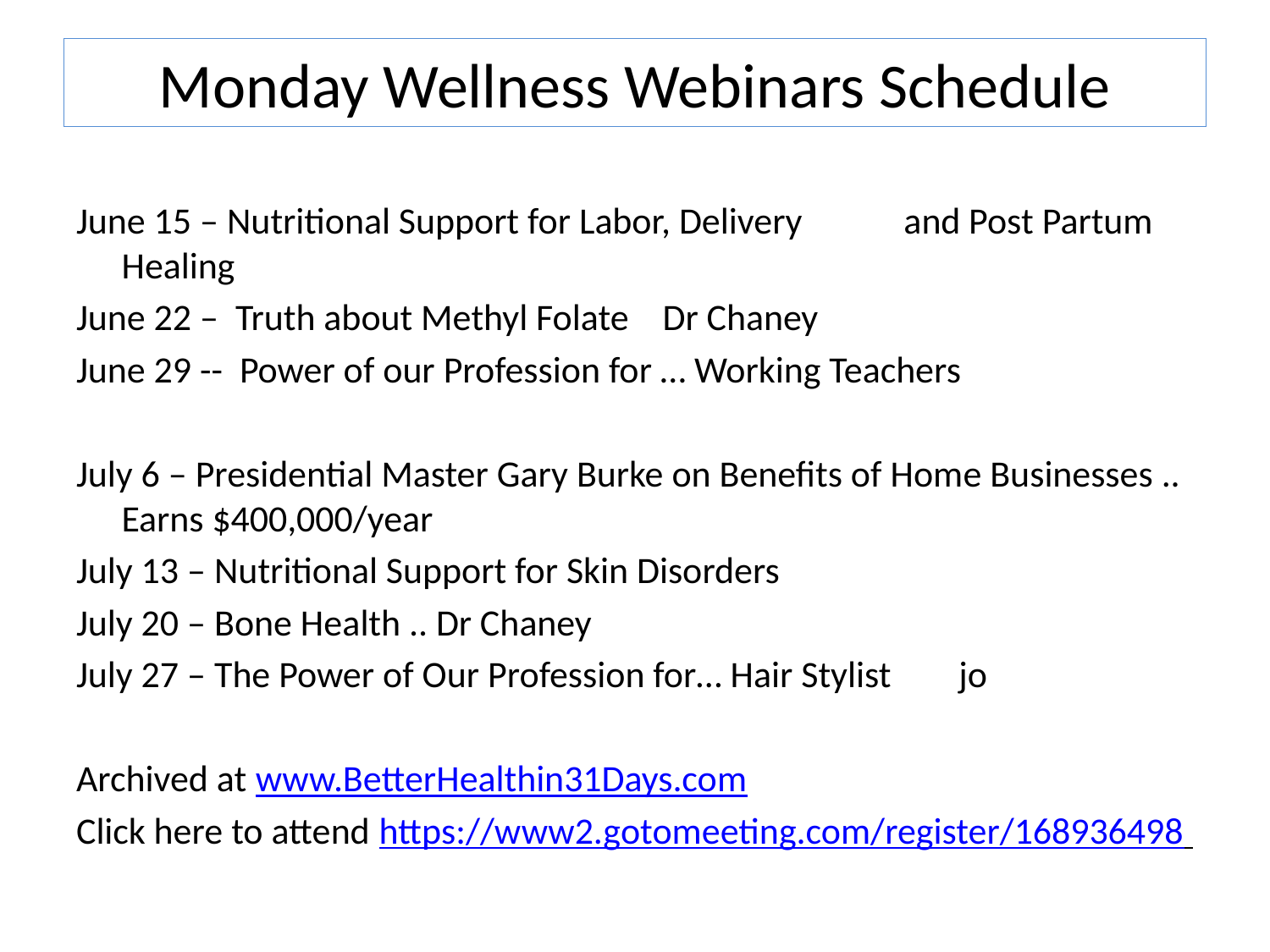

# Monday Wellness Webinars Schedule
June 15 – Nutritional Support for Labor, Delivery 				and Post Partum Healing
June 22 –  Truth about Methyl Folate    Dr Chaney
June 29 --  Power of our Profession for … Working Teachers

July 6 – Presidential Master Gary Burke on Benefits of Home Businesses .. Earns $400,000/year
July 13 – Nutritional Support for Skin Disorders
July 20 – Bone Health .. Dr Chaney
July 27 – The Power of Our Profession for… Hair Stylist        jo

Archived at www.BetterHealthin31Days.com
Click here to attend https://www2.gotomeeting.com/register/168936498